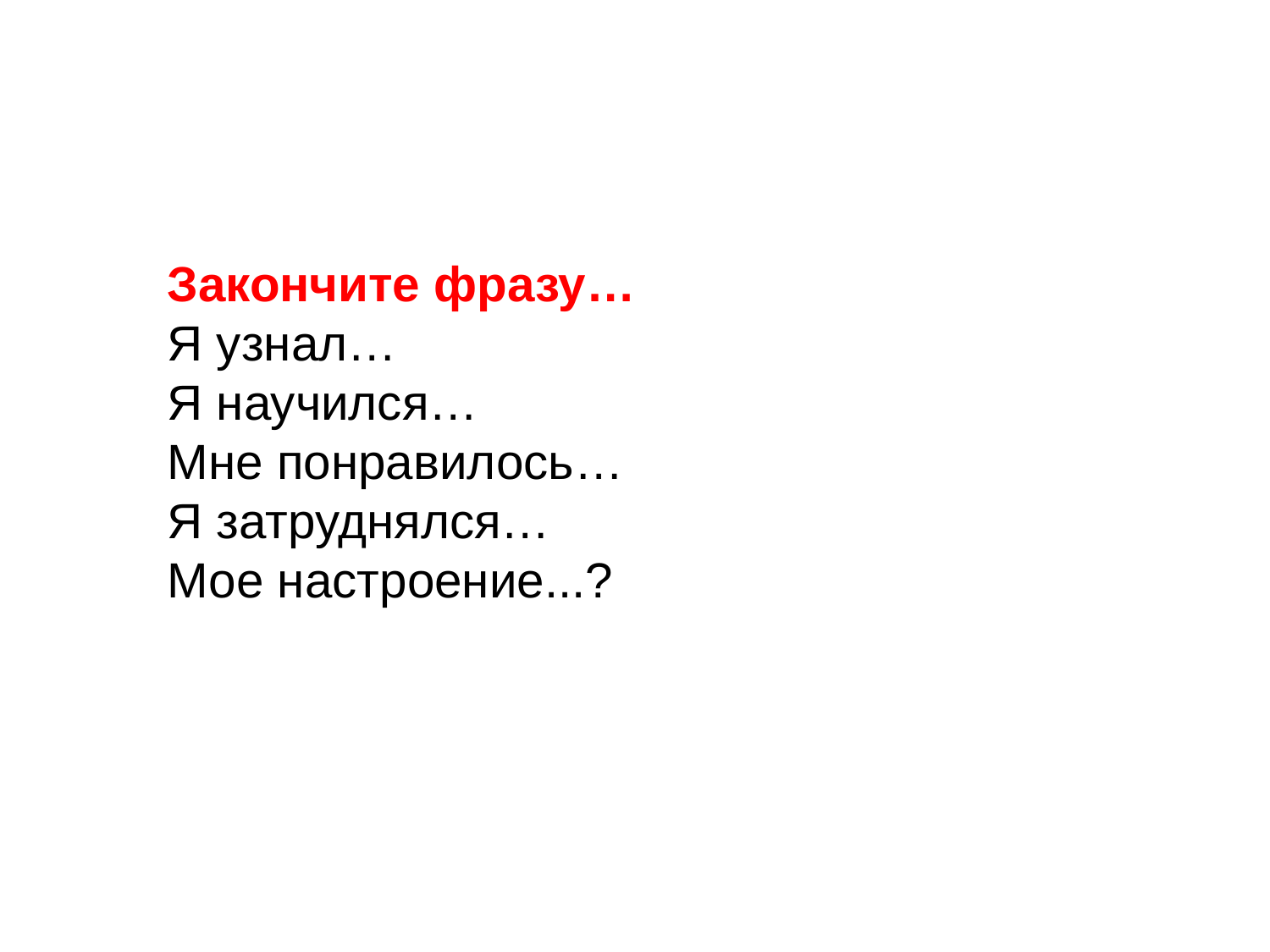

Закончите фразу…
Я узнал…
Я научился…
Мне понравилось…
Я затруднялся…
Мое настроение...?